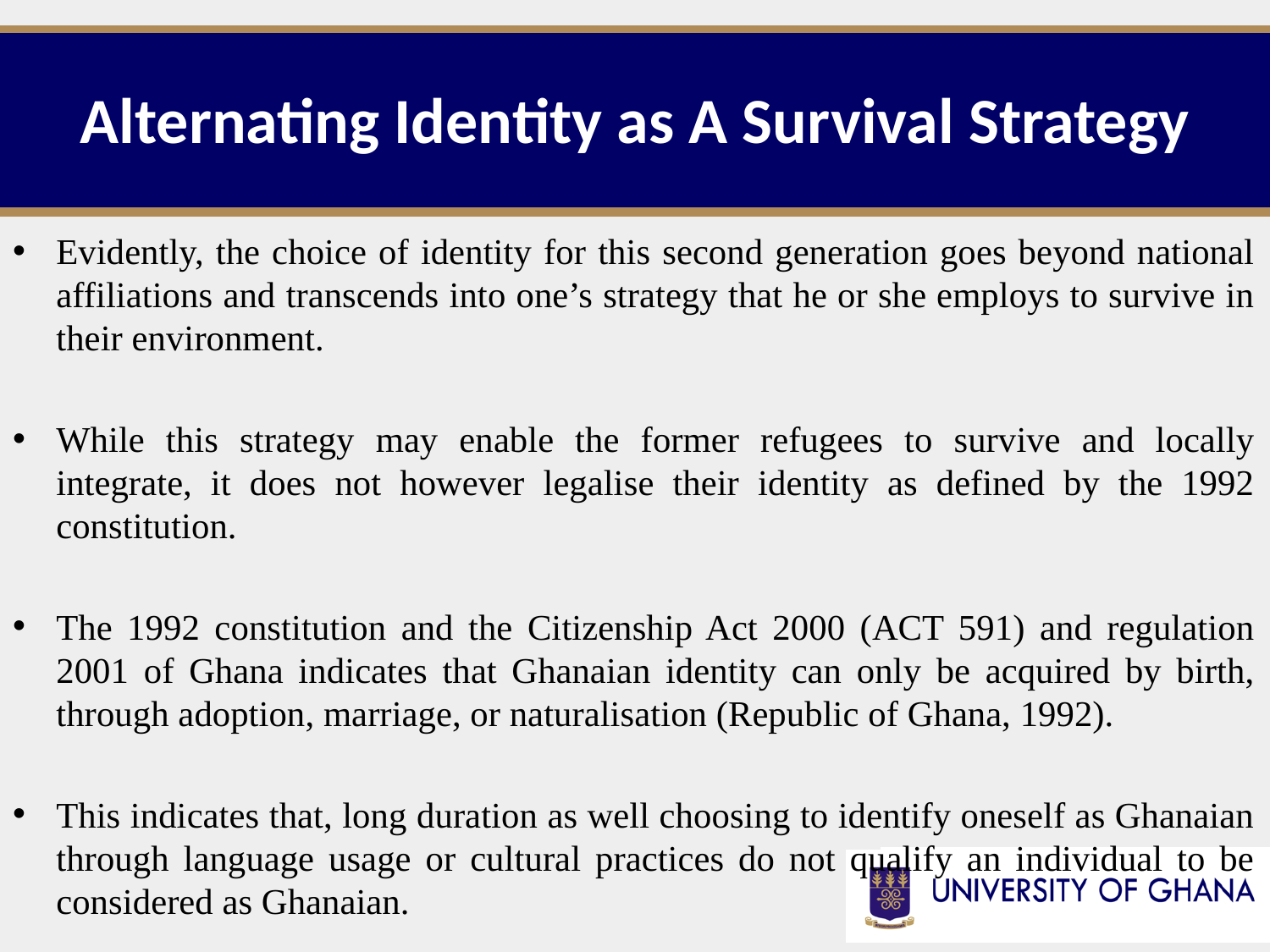

# Alternating Identity as A Survival Strategy
Evidently, the choice of identity for this second generation goes beyond national affiliations and transcends into one’s strategy that he or she employs to survive in their environment.

While this strategy may enable the former refugees to survive and locally integrate, it does not however legalise their identity as defined by the 1992 constitution.

The 1992 constitution and the Citizenship Act 2000 (ACT 591) and regulation 2001 of Ghana indicates that Ghanaian identity can only be acquired by birth, through adoption, marriage, or naturalisation (Republic of Ghana, 1992).

This indicates that, long duration as well choosing to identify oneself as Ghanaian through language usage or cultural practices do not qualify an individual to be considered as Ghanaian.